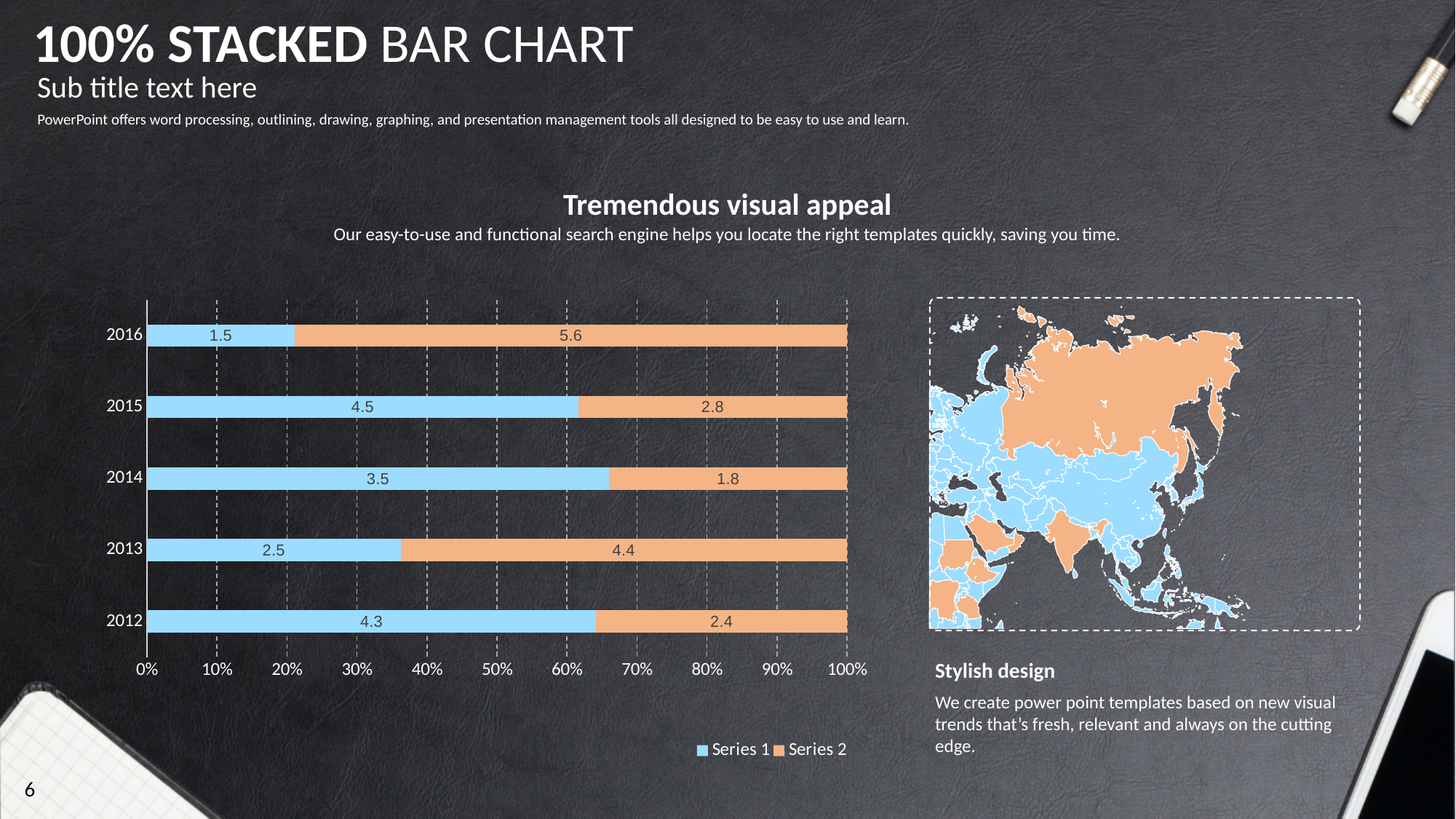

100% STACKED BAR CHART
Sub title text here
PowerPoint offers word processing, outlining, drawing, graphing, and presentation management tools all designed to be easy to use and learn.
Tremendous visual appeal
Our easy-to-use and functional search engine helps you locate the right templates quickly, saving you time.

### Chart

| Category | Series 1 | Series 2 |
|---|---|---|
| 2012 | 4.3 | 2.4 |
| 2013 | 2.5 | 4.4 |
| 2014 | 3.5 | 1.8 |
| 2015 | 4.5 | 2.8 |
| 2016 | 1.5 | 5.6 |

Stylish design
We create power point templates based on new visual trends that’s fresh, relevant and always on the cutting edge.
6